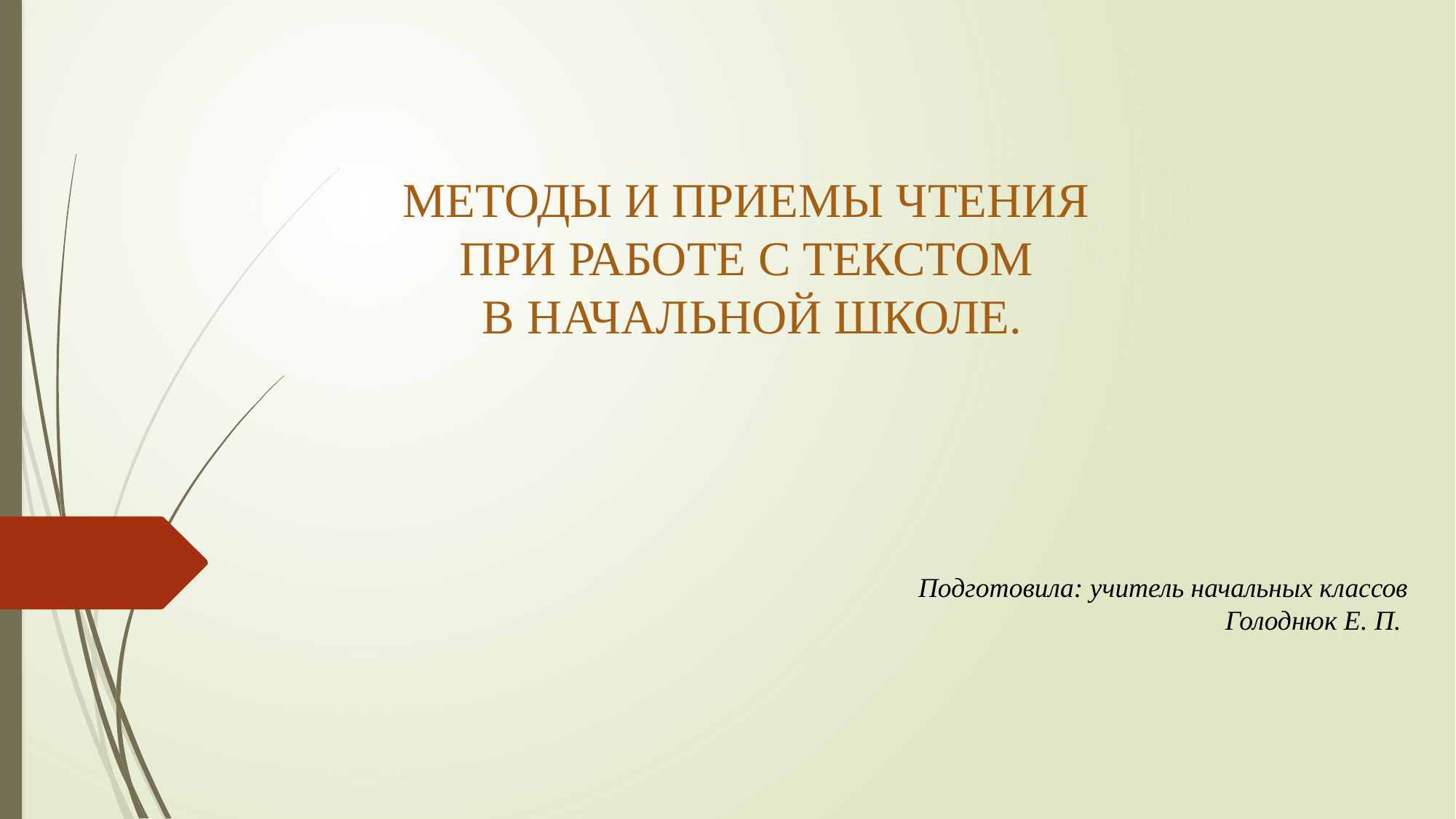

МЕТОДЫ И ПРИЕМЫ ЧТЕНИЯ
ПРИ РАБОТЕ С ТЕКСТОМ
В НАЧАЛЬНОЙ ШКОЛЕ.
Подготовила: учитель начальных классов Голоднюк Е. П.